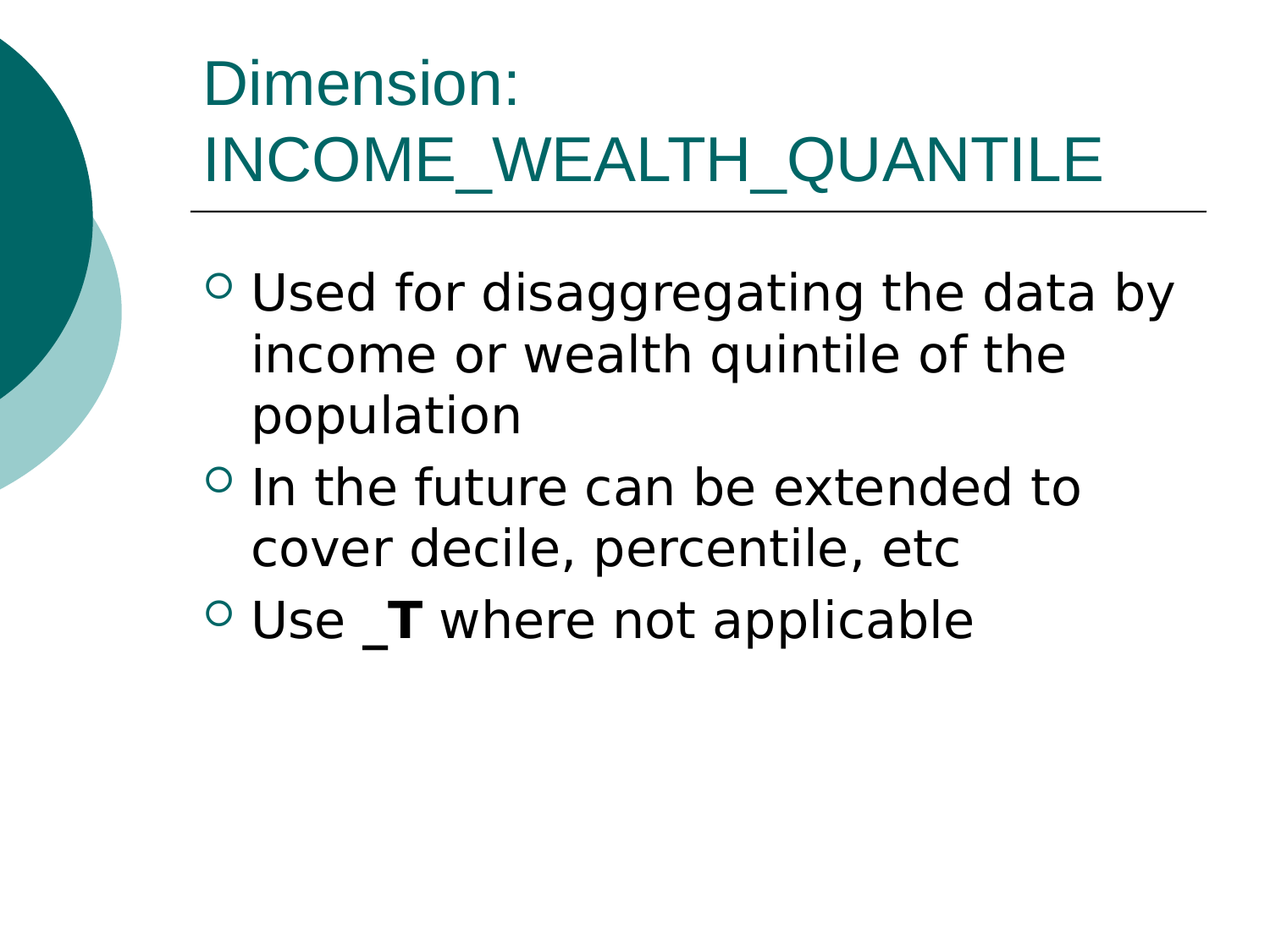

# Dimension: INCOME_WEALTH_QUANTILE
Used for disaggregating the data by income or wealth quintile of the population
In the future can be extended to cover decile, percentile, etc
Use _T where not applicable